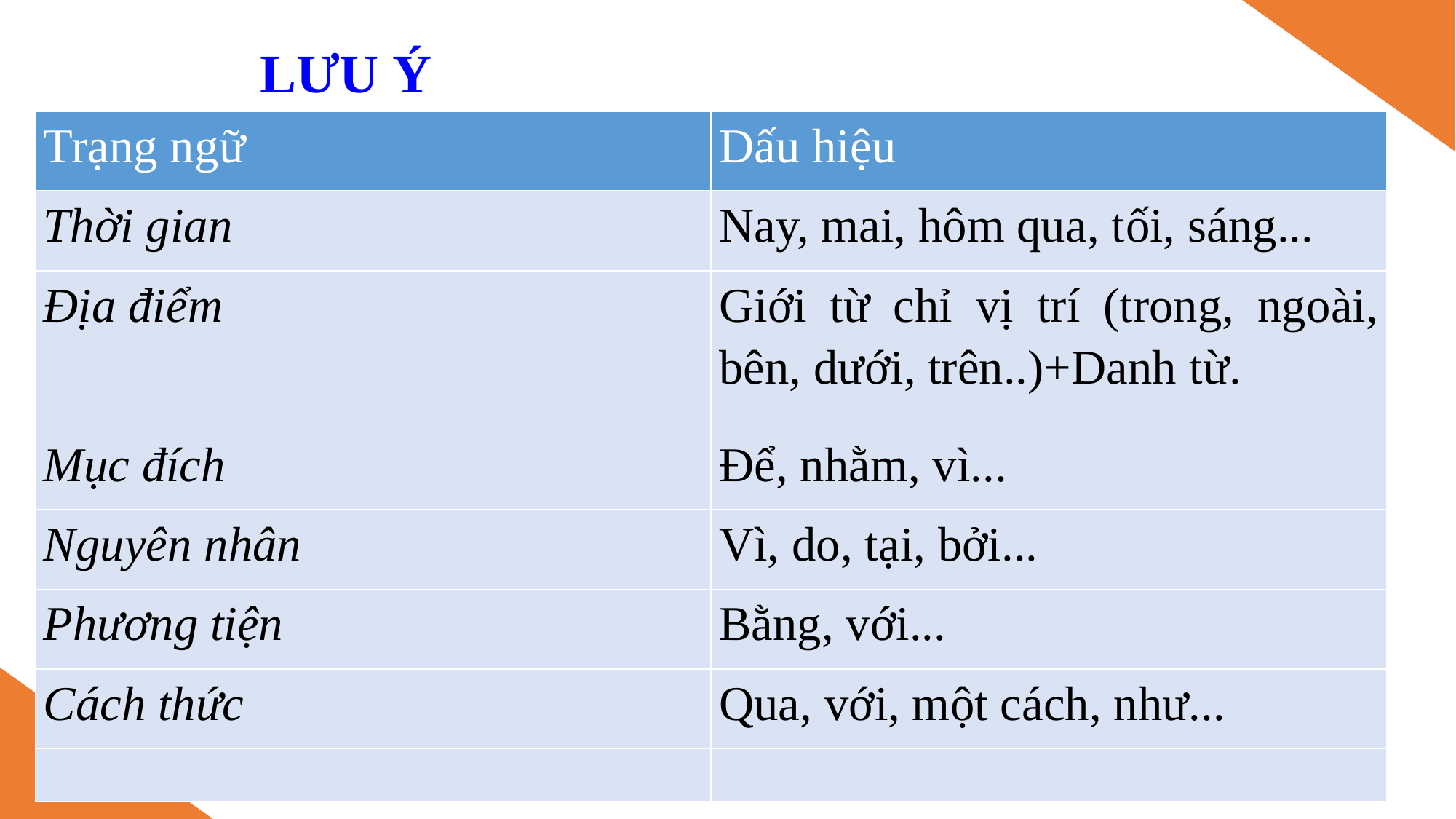

LƯU Ý
| Trạng ngữ | Dấu hiệu |
| --- | --- |
| Thời gian | Nay, mai, hôm qua, tối, sáng... |
| Địa điểm | Giới từ chỉ vị trí (trong, ngoài, bên, dưới, trên..)+Danh từ. |
| Mục đích | Để, nhằm, vì... |
| Nguyên nhân | Vì, do, tại, bởi... |
| Phương tiện | Bằng, với... |
| Cách thức | Qua, với, một cách, như... |
|  |  |